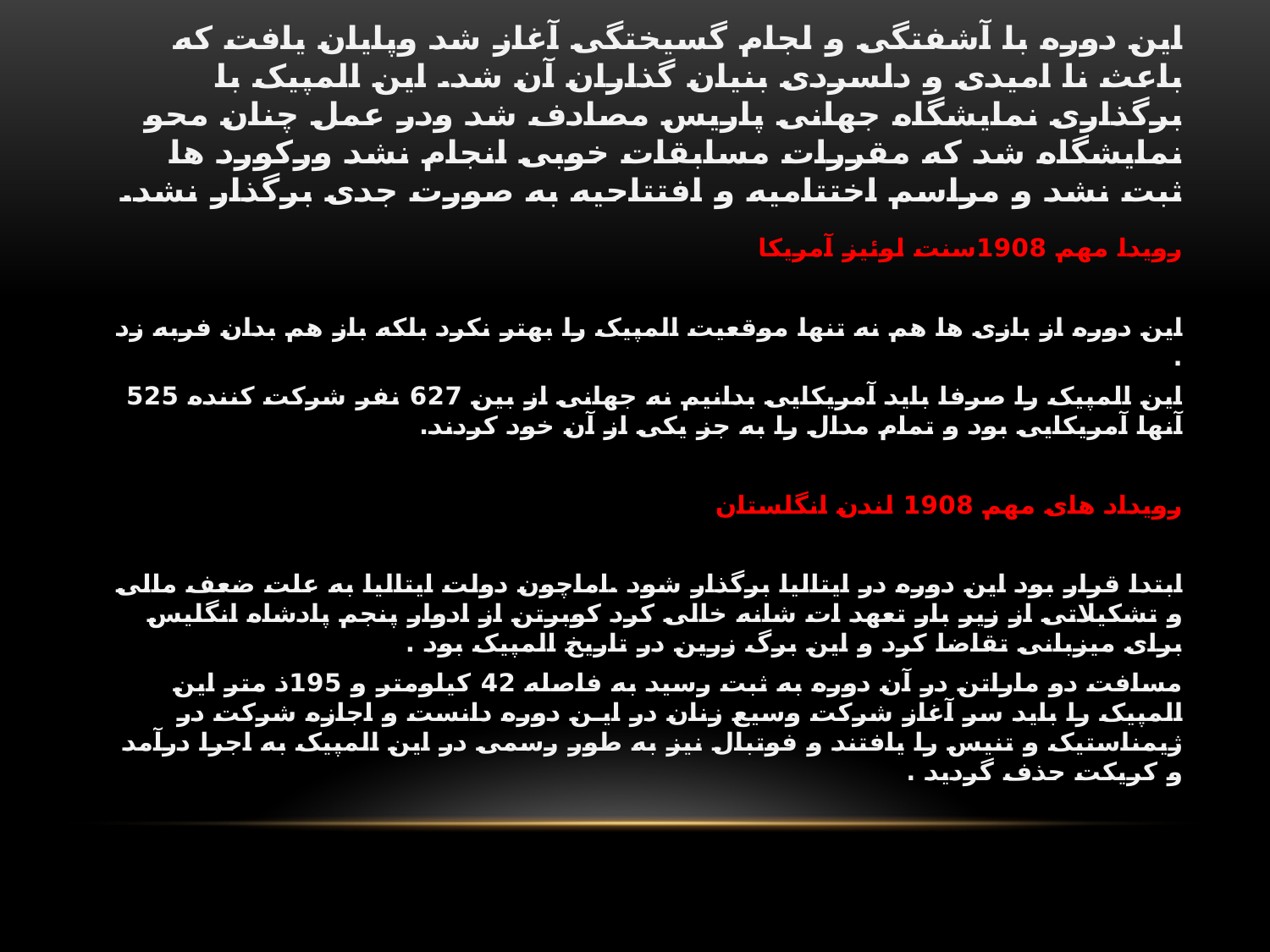

# رویداد مهم 1900 پاریس فرانسه این دوره با آشفتگی و لجام گسیختگی آغاز شد وپایان یافت که باعث نا امیدی و دلسردی بنیان گذاران آن شد. این المپیک با برگذاری نمایشگاه جهانی پاریس مصادف شد ودر عمل چنان محو نمایشگاه شد که مقررات مسابقات خوبی انجام نشد ورکورد ها ثبت نشد و مراسم اختتامیه و افتتاحیه به صورت جدی برگذار نشد.
رویدا مهم 1908سنت لوئیز آمریکا

این دوره از بازی ها هم نه تنها موقعیت المپیک را بهتر نکرد بلکه باز هم بدان فربه زد .
این المپیک را صرفا باید آمریکایی بدانیم نه جهانی از بین 627 نفر شرکت کننده 525 آنها آمریکایی بود و تمام مدال را به جز یکی از آن خود کردند.

رویداد های مهم 1908 لندن انگلستان

ابتدا قرار بود این دوره در ایتالیا برگذار شود .اماچون دولت ایتالیا به علت ضعف مالی و تشکیلاتی از زیر بار تعهد ات شانه خالی کرد کوبرتن از ادوار پنجم پادشاه انگلیس برای میزبانی تقاضا کرد و این برگ زرین در تاریخ المپیک بود .
مسافت دو ماراتن در آن دوره به ثبت رسید به فاصله 42 کیلومتر و 195ذ متر این المپیک را باید سر آغاز شرکت وسیع زنان در ایـن دوره دانست و اجازه شرکت در ژیمناستیک و تنیس را یافتند و فوتبال نیز به طور رسمی در این المپیک به اجرا درآمد و کریکت حذف گردید .